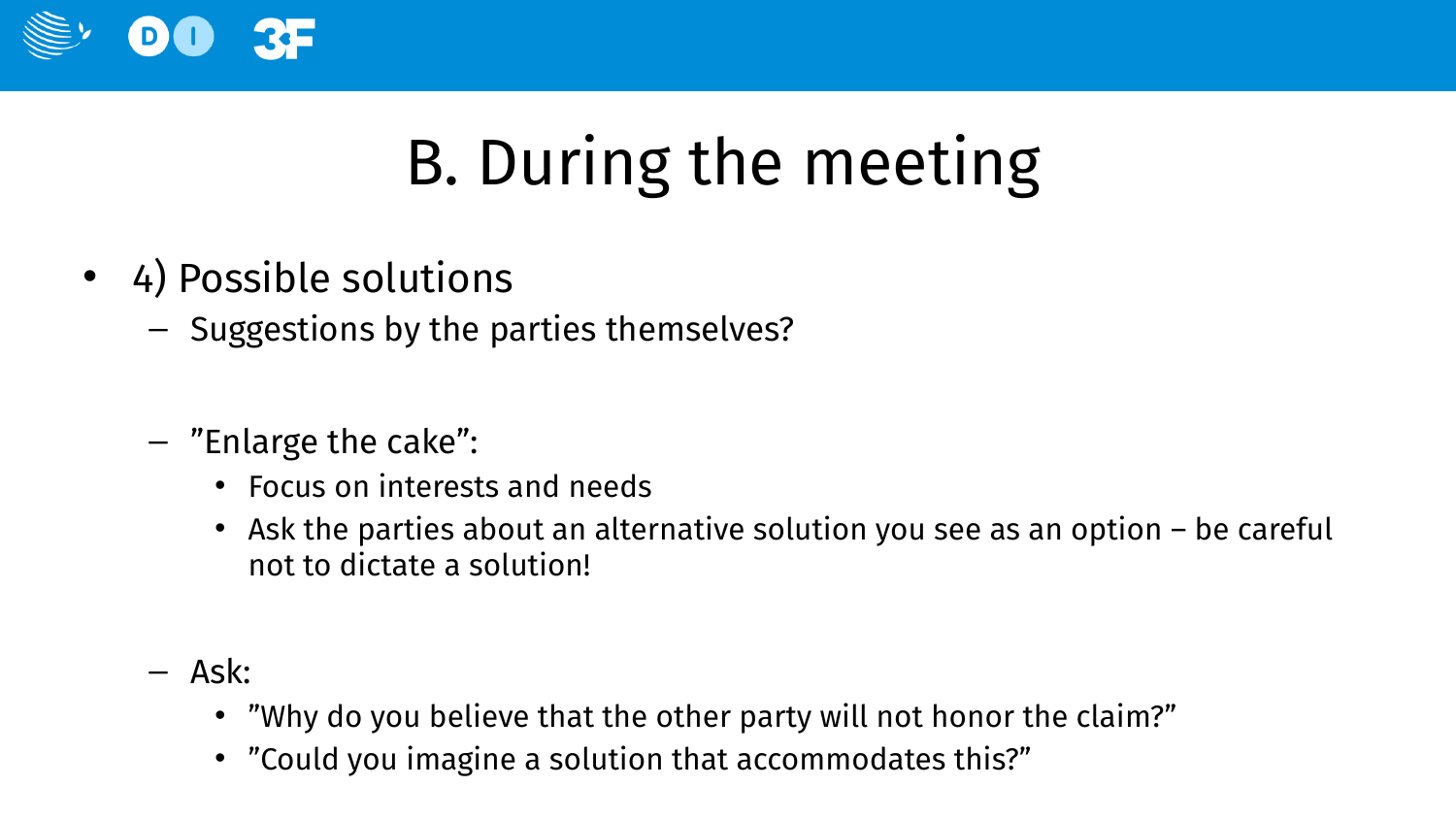

# B. During the meeting
4) Possible solutions
Suggestions by the parties themselves?

”Enlarge the cake”:
Focus on interests and needs
Ask the parties about an alternative solution you see as an option – be careful not to dictate a solution!

Ask:
”Why do you believe that the other party will not honor the claim?”
”Could you imagine a solution that accommodates this?”